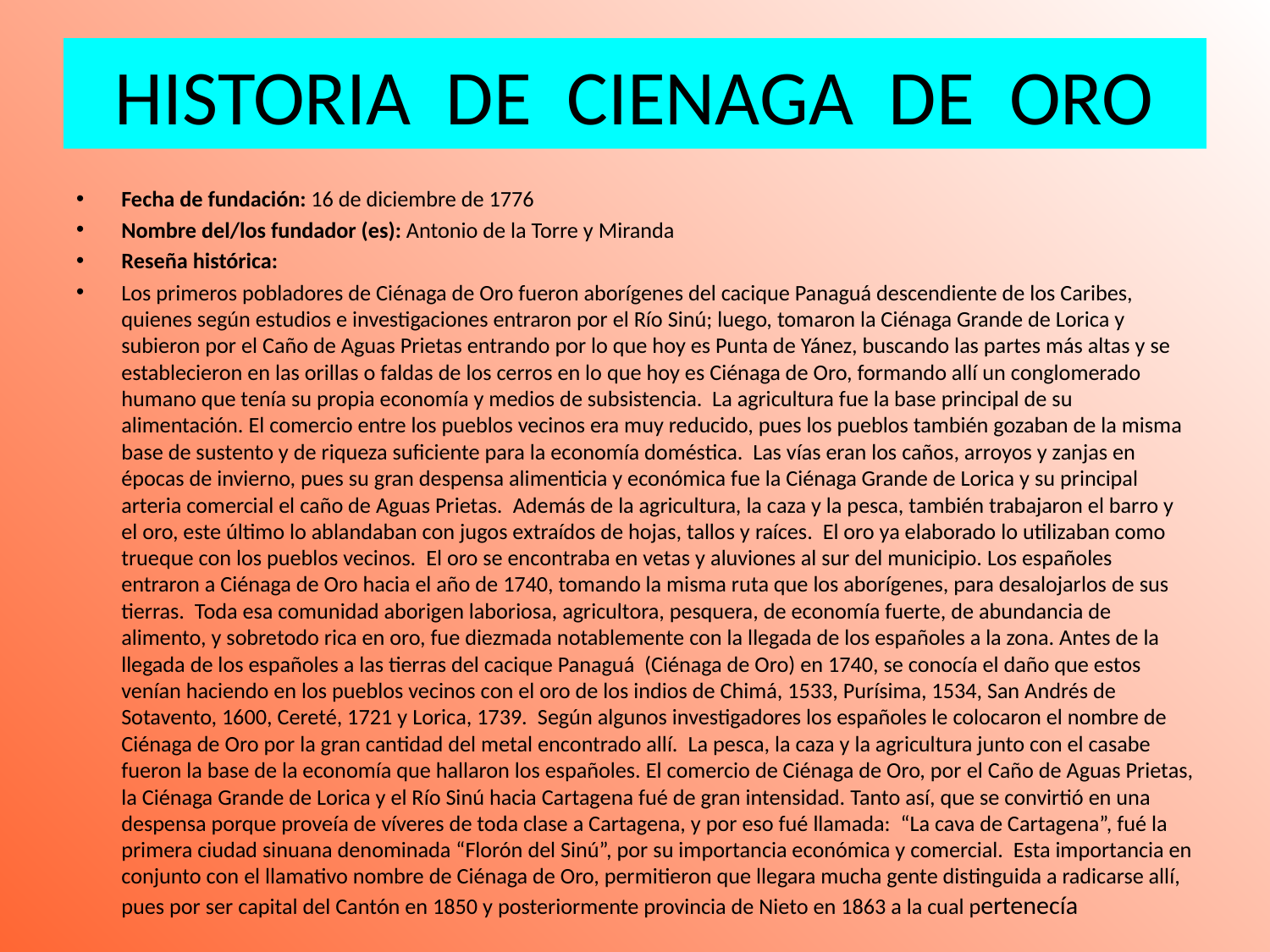

# HISTORIA  DE  CIENAGA  DE  ORO
Fecha de fundación: 16 de diciembre de 1776
Nombre del/los fundador (es): Antonio de la Torre y Miranda
Reseña histórica:
Los primeros pobladores de Ciénaga de Oro fueron aborígenes del cacique Panaguá descendiente de los Caribes, quienes según estudios e investigaciones entraron por el Río Sinú; luego, tomaron la Ciénaga Grande de Lorica y subieron por el Caño de Aguas Prietas entrando por lo que hoy es Punta de Yánez, buscando las partes más altas y se establecieron en las orillas o faldas de los cerros en lo que hoy es Ciénaga de Oro, formando allí un conglomerado humano que tenía su propia economía y medios de subsistencia.  La agricultura fue la base principal de su alimentación. El comercio entre los pueblos vecinos era muy reducido, pues los pueblos también gozaban de la misma base de sustento y de riqueza suficiente para la economía doméstica.  Las vías eran los caños, arroyos y zanjas en épocas de invierno, pues su gran despensa alimenticia y económica fue la Ciénaga Grande de Lorica y su principal arteria comercial el caño de Aguas Prietas.  Además de la agricultura, la caza y la pesca, también trabajaron el barro y el oro, este último lo ablandaban con jugos extraídos de hojas, tallos y raíces.  El oro ya elaborado lo utilizaban como trueque con los pueblos vecinos.  El oro se encontraba en vetas y aluviones al sur del municipio. Los españoles entraron a Ciénaga de Oro hacia el año de 1740, tomando la misma ruta que los aborígenes, para desalojarlos de sus tierras.  Toda esa comunidad aborigen laboriosa, agricultora, pesquera, de economía fuerte, de abundancia de alimento, y sobretodo rica en oro, fue diezmada notablemente con la llegada de los españoles a la zona. Antes de la llegada de los españoles a las tierras del cacique Panaguá  (Ciénaga de Oro) en 1740, se conocía el daño que estos venían haciendo en los pueblos vecinos con el oro de los indios de Chimá, 1533, Purísima, 1534, San Andrés de Sotavento, 1600, Cereté, 1721 y Lorica, 1739.  Según algunos investigadores los españoles le colocaron el nombre de Ciénaga de Oro por la gran cantidad del metal encontrado allí.  La pesca, la caza y la agricultura junto con el casabe fueron la base de la economía que hallaron los españoles. El comercio de Ciénaga de Oro, por el Caño de Aguas Prietas, la Ciénaga Grande de Lorica y el Río Sinú hacia Cartagena fué de gran intensidad. Tanto así, que se convirtió en una despensa porque proveía de víveres de toda clase a Cartagena, y por eso fué llamada:  “La cava de Cartagena”, fué la primera ciudad sinuana denominada “Florón del Sinú”, por su importancia económica y comercial.  Esta importancia en conjunto con el llamativo nombre de Ciénaga de Oro, permitieron que llegara mucha gente distinguida a radicarse allí, pues por ser capital del Cantón en 1850 y posteriormente provincia de Nieto en 1863 a la cual pertenecía